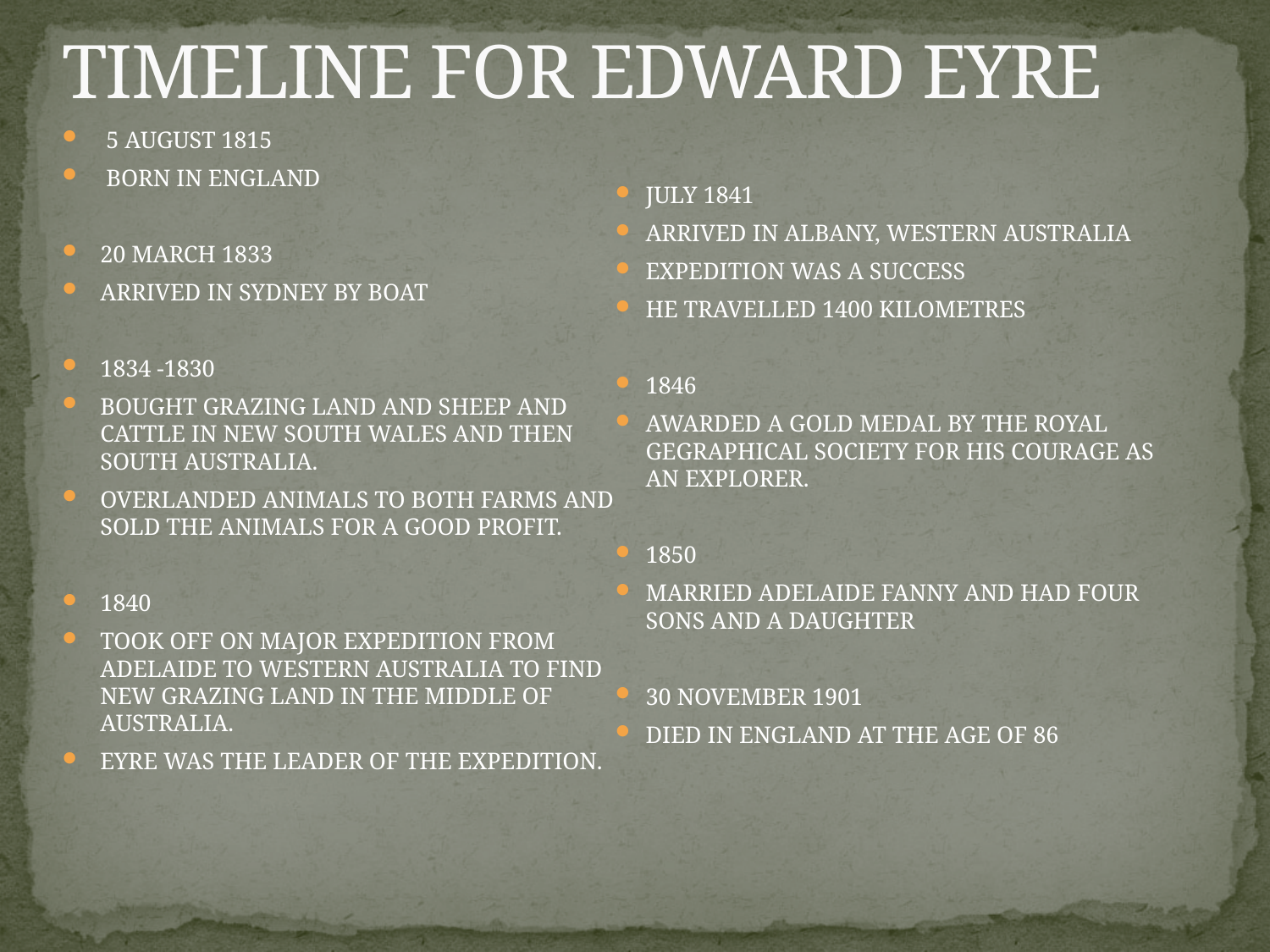

# TIMELINE FOR EDWARD EYRE

JULY 1841
ARRIVED IN ALBANY, WESTERN AUSTRALIA
EXPEDITION WAS A SUCCESS
HE TRAVELLED 1400 KILOMETRES

1846
AWARDED A GOLD MEDAL BY THE ROYAL GEGRAPHICAL SOCIETY FOR HIS COURAGE AS AN EXPLORER.

1850
MARRIED ADELAIDE FANNY AND HAD FOUR SONS AND A DAUGHTER

30 NOVEMBER 1901
DIED IN ENGLAND AT THE AGE OF 86

 5 AUGUST 1815
 BORN IN ENGLAND

20 MARCH 1833
ARRIVED IN SYDNEY BY BOAT

1834 -1830
BOUGHT GRAZING LAND AND SHEEP AND CATTLE IN NEW SOUTH WALES AND THEN SOUTH AUSTRALIA.
OVERLANDED ANIMALS TO BOTH FARMS AND SOLD THE ANIMALS FOR A GOOD PROFIT.

1840
TOOK OFF ON MAJOR EXPEDITION FROM ADELAIDE TO WESTERN AUSTRALIA TO FIND NEW GRAZING LAND IN THE MIDDLE OF AUSTRALIA.
EYRE WAS THE LEADER OF THE EXPEDITION.